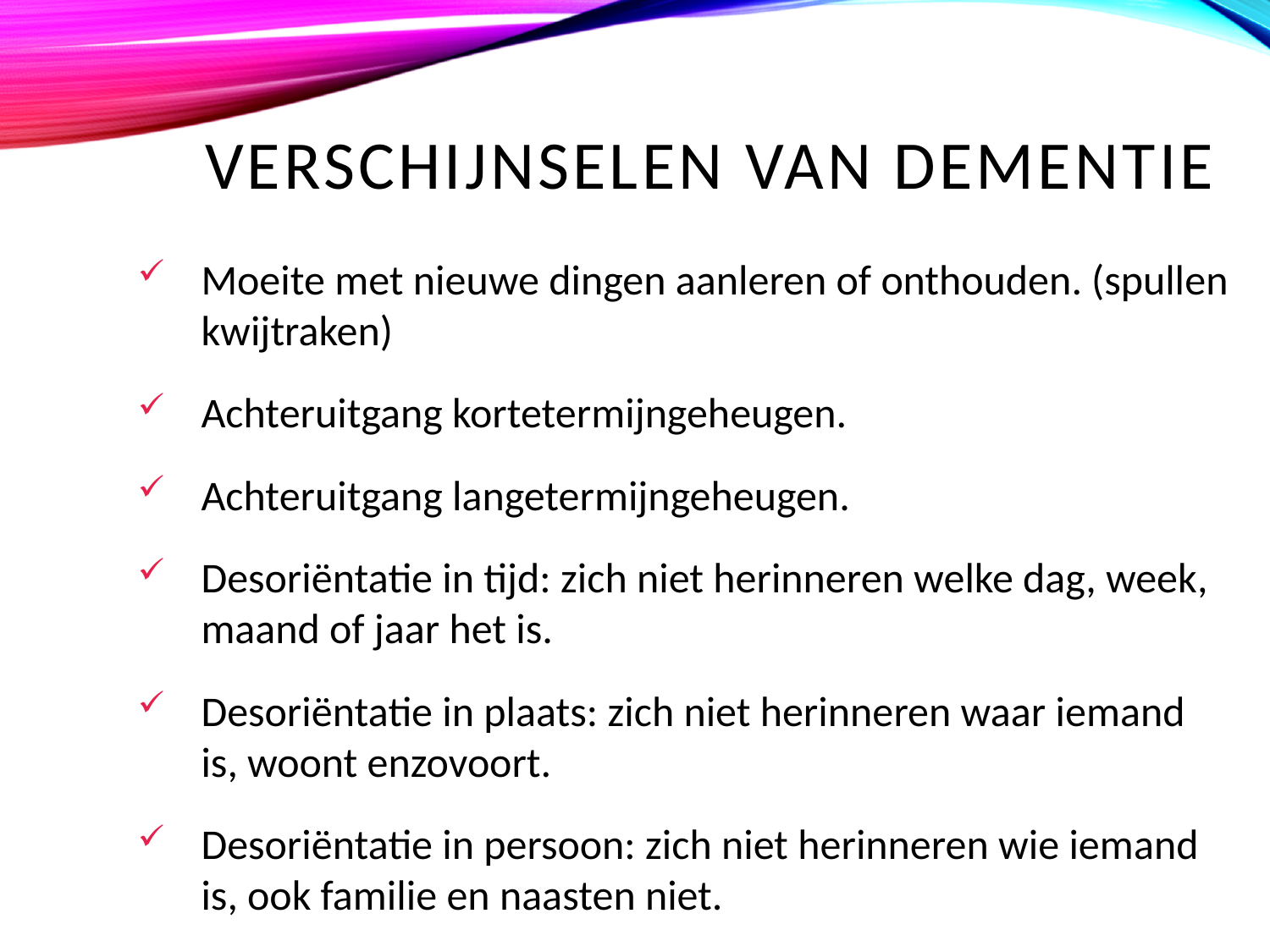

Verschijnselen van dementie
Moeite met nieuwe dingen aanleren of onthouden. (spullen kwijtraken)
Achteruitgang kortetermijngeheugen.
Achteruitgang langetermijngeheugen.
Desoriëntatie in tijd: zich niet herinneren welke dag, week, maand of jaar het is.
Desoriëntatie in plaats: zich niet herinneren waar iemand is, woont enzovoort.
Desoriëntatie in persoon: zich niet herinneren wie iemand is, ook familie en naasten niet.